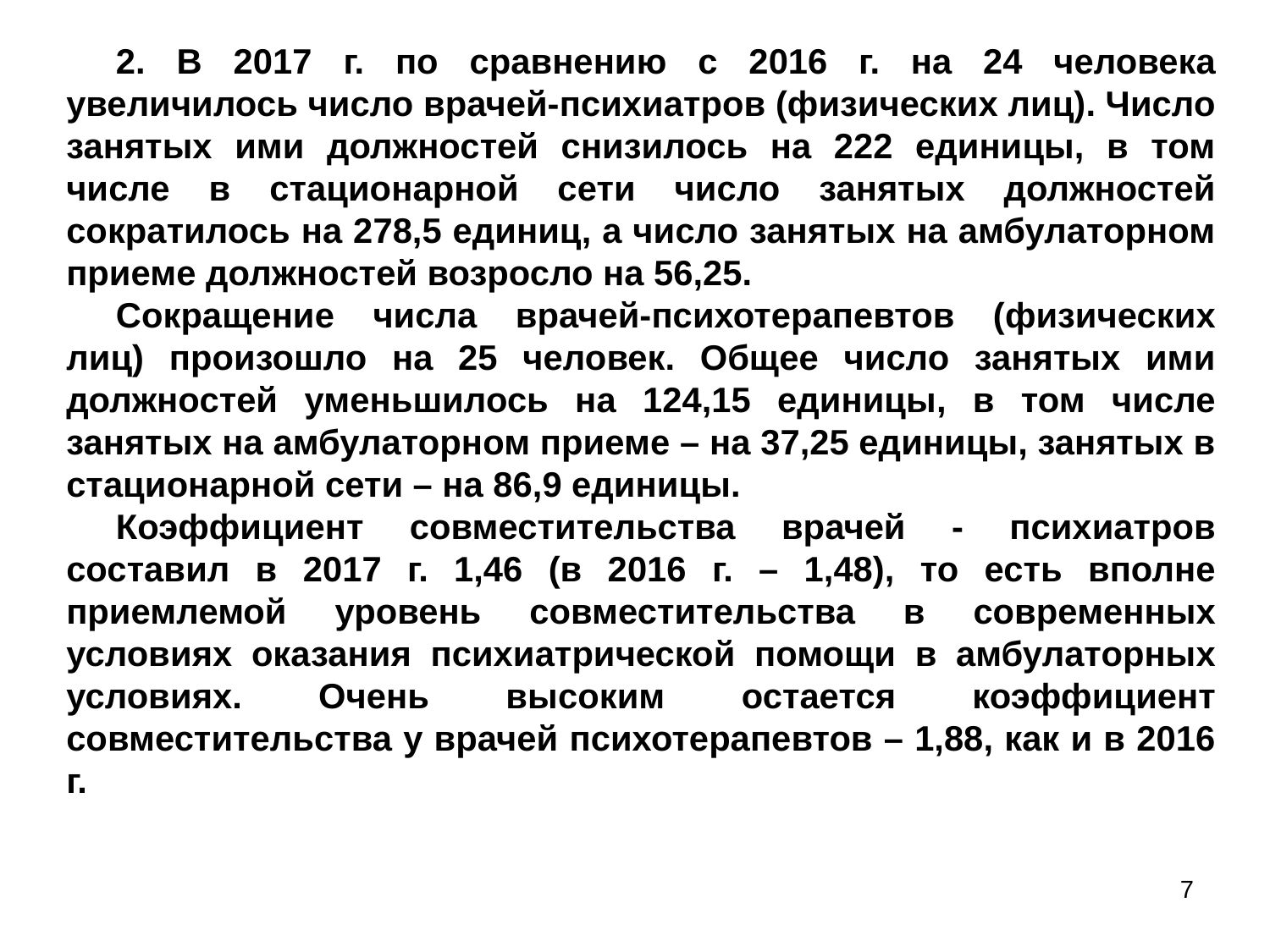

2. В 2017 г. по сравнению с 2016 г. на 24 человека увеличилось число врачей-психиатров (физических лиц). Число занятых ими должностей снизилось на 222 единицы, в том числе в стационарной сети число занятых должностей сократилось на 278,5 единиц, а число занятых на амбулаторном приеме должностей возросло на 56,25.
Сокращение числа врачей-психотерапевтов (физических лиц) произошло на 25 человек. Общее число занятых ими должностей уменьшилось на 124,15 единицы, в том числе занятых на амбулаторном приеме – на 37,25 единицы, занятых в стационарной сети – на 86,9 единицы.
Коэффициент совместительства врачей - психиатров составил в 2017 г. 1,46 (в 2016 г. – 1,48), то есть вполне приемлемой уровень совместительства в современных условиях оказания психиатрической помощи в амбулаторных условиях. Очень высоким остается коэффициент совместительства у врачей психотерапевтов – 1,88, как и в 2016 г.

7